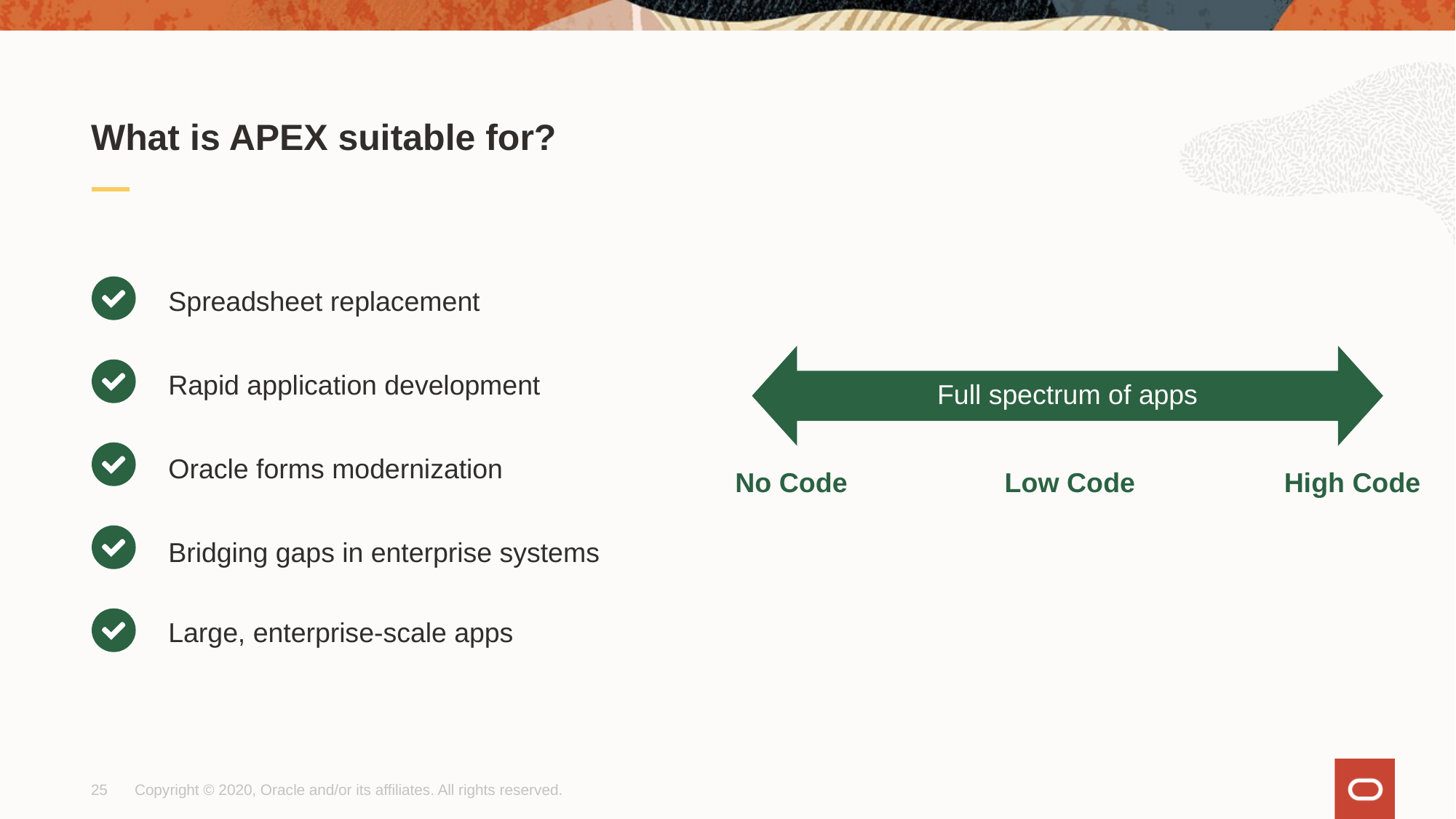

What is APEX suitable for?
Spreadsheet replacement

Full spectrum of apps
Rapid application development

Oracle forms modernization

No Code
Low Code
High Code
Bridging gaps in enterprise systems

Large, enterprise-scale apps

25
Copyright © 2020, Oracle and/or its affiliates. All rights reserved.